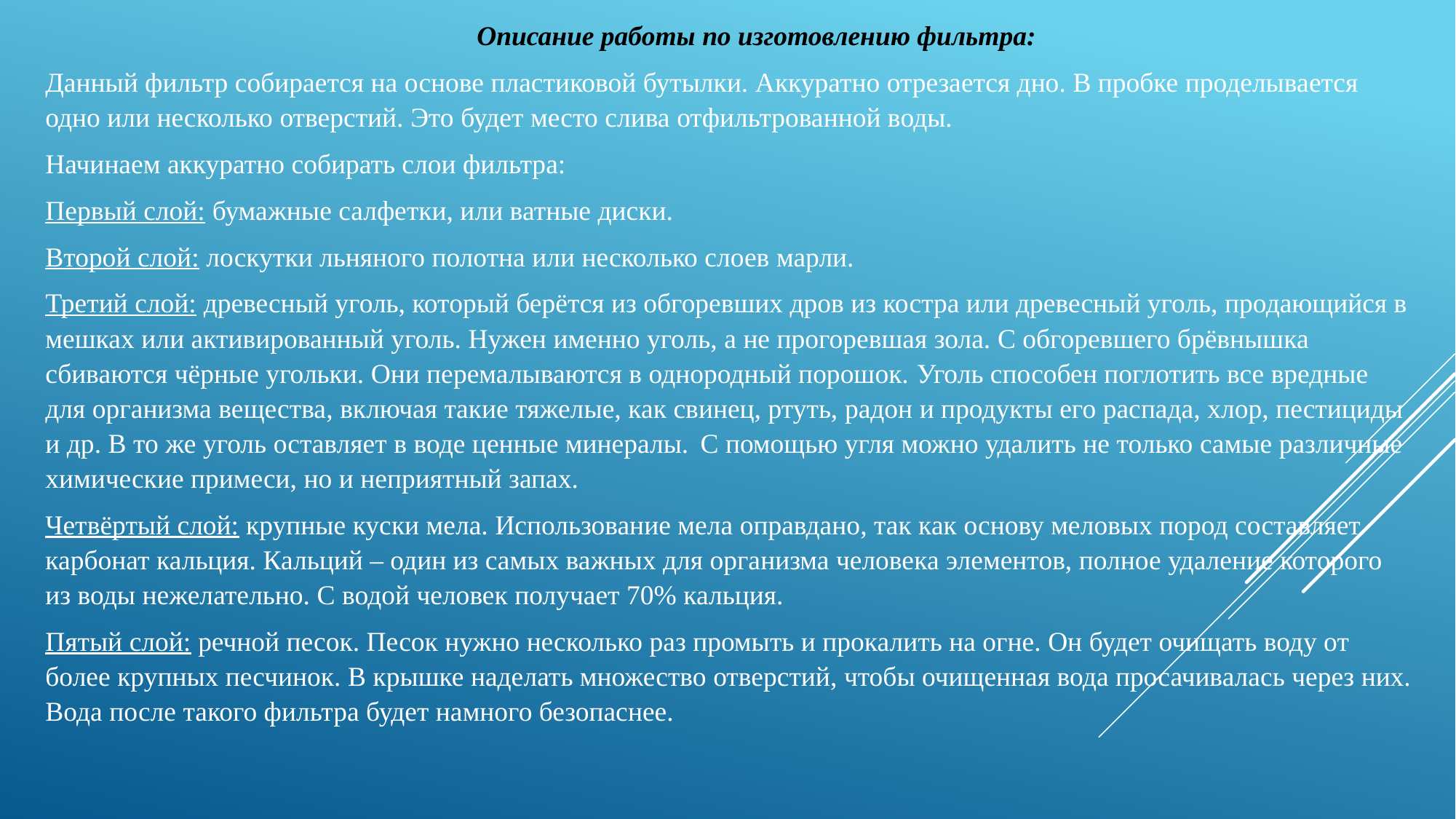

Описание работы по изготовлению фильтра:
Данный фильтр собирается на основе пластиковой бутылки. Аккуратно отрезается дно. В пробке проделывается одно или несколько отверстий. Это будет место слива отфильтрованной воды.
Начинаем аккуратно собирать слои фильтра:
Первый слой: бумажные салфетки, или ватные диски.
Второй слой: лоскутки льняного полотна или несколько слоев марли.
Третий слой: древесный уголь, который берётся из обгоревших дров из костра или древесный уголь, продающийся в мешках или активированный уголь. Нужен именно уголь, а не прогоревшая зола. С обгоревшего брёвнышка сбиваются чёрные угольки. Они перемалываются в однородный порошок. Уголь способен поглотить все вредные для организма вещества, включая такие тяжелые, как свинец, ртуть, радон и продукты его распада, хлор, пестициды и др. В то же уголь оставляет в воде ценные минералы.  С помощью угля можно удалить не только самые различные химические примеси, но и неприятный запах.
Четвёртый слой: крупные куски мела. Использование мела оправдано, так как основу меловых пород составляет карбонат кальция. Кальций – один из самых важных для организма человека элементов, полное удаление которого из воды нежелательно. С водой человек получает 70% кальция.
Пятый слой: речной песок. Песок нужно несколько раз промыть и прокалить на огне. Он будет очищать воду от более крупных песчинок. В крышке наделать множество отверстий, чтобы очищенная вода просачивалась через них. Вода после такого фильтра будет намного безопаснее.